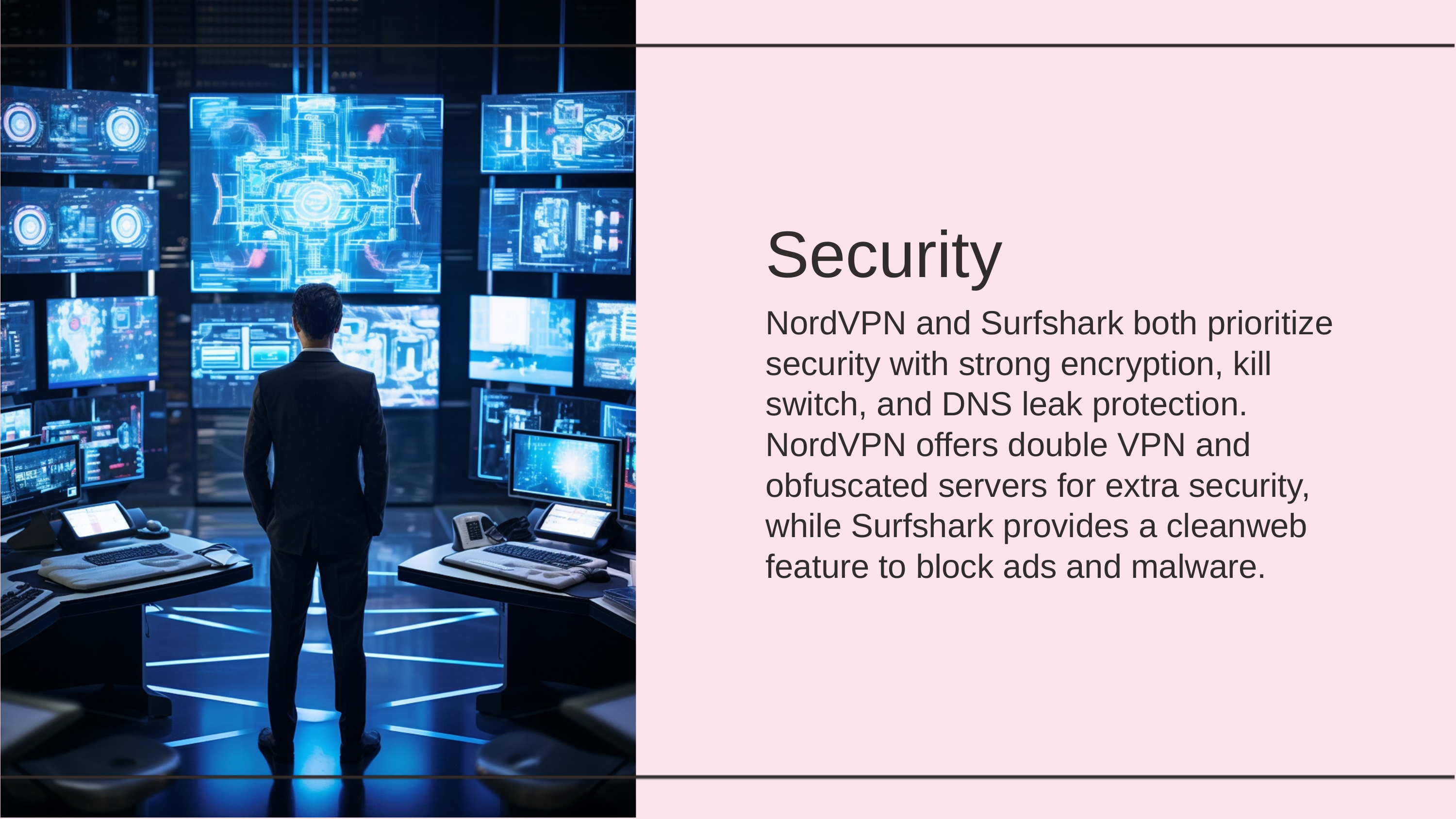

Security
NordVPN and Surfshark both prioritize security with strong encryption, kill switch, and DNS leak protection. NordVPN offers double VPN and obfuscated servers for extra security, while Surfshark provides a cleanweb feature to block ads and malware.